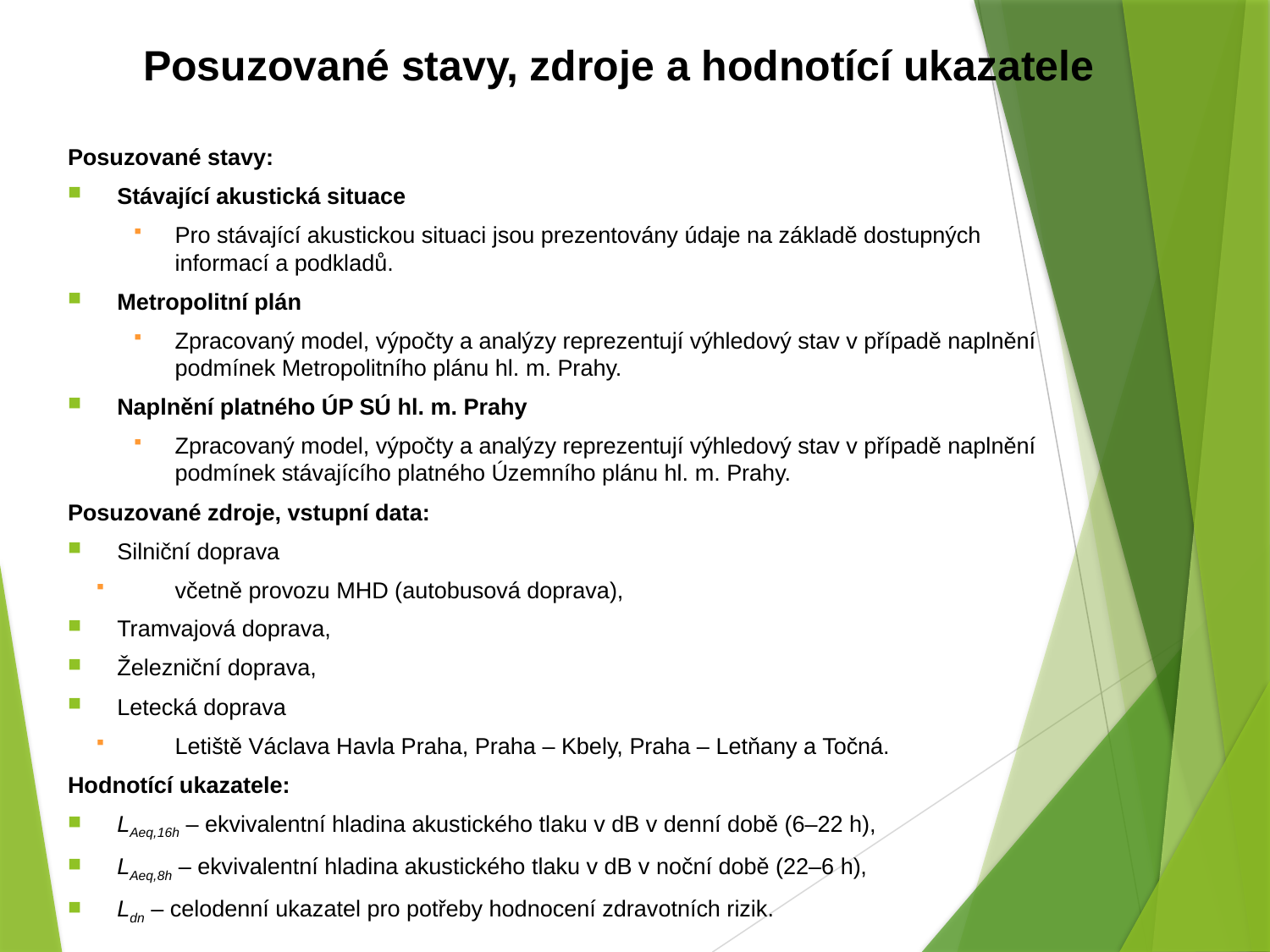

# Posuzované stavy, zdroje a hodnotící ukazatele
Posuzované stavy:
Stávající akustická situace
Pro stávající akustickou situaci jsou prezentovány údaje na základě dostupných informací a podkladů.
Metropolitní plán
Zpracovaný model, výpočty a analýzy reprezentují výhledový stav v případě naplnění podmínek Metropolitního plánu hl. m. Prahy.
Naplnění platného ÚP SÚ hl. m. Prahy
Zpracovaný model, výpočty a analýzy reprezentují výhledový stav v případě naplnění podmínek stávajícího platného Územního plánu hl. m. Prahy.
Posuzované zdroje, vstupní data:
Silniční doprava
včetně provozu MHD (autobusová doprava),
Tramvajová doprava,
Železniční doprava,
Letecká doprava
Letiště Václava Havla Praha, Praha – Kbely, Praha – Letňany a Točná.
Hodnotící ukazatele:
LAeq,16h – ekvivalentní hladina akustického tlaku v dB v denní době (6–22 h),
LAeq,8h – ekvivalentní hladina akustického tlaku v dB v noční době (22–6 h),
Ldn – celodenní ukazatel pro potřeby hodnocení zdravotních rizik.